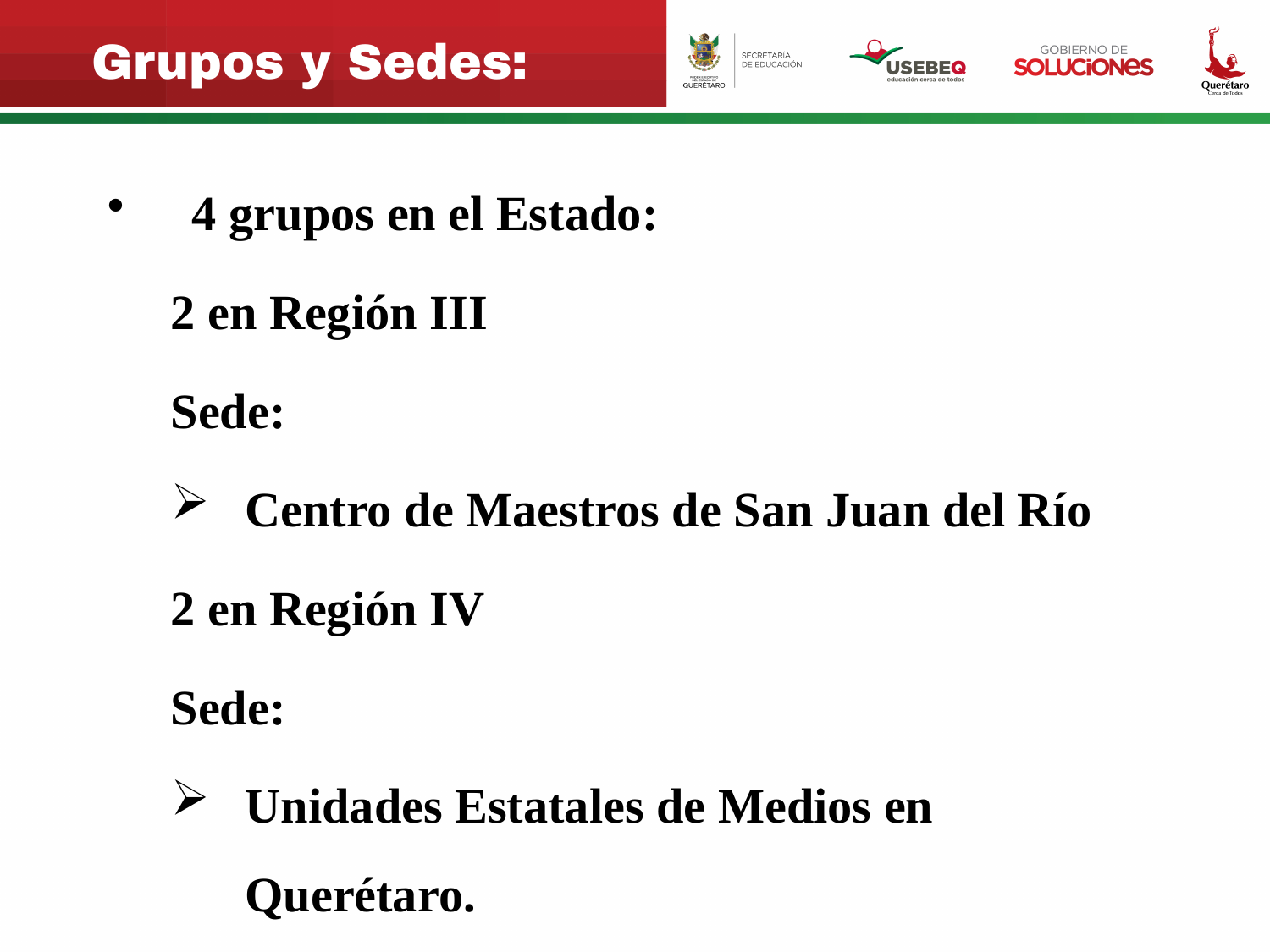

Grupos y Sedes:
4 grupos en el Estado:
2 en Región III
Sede:
Centro de Maestros de San Juan del Río
2 en Región IV
Sede:
Unidades Estatales de Medios en Querétaro.